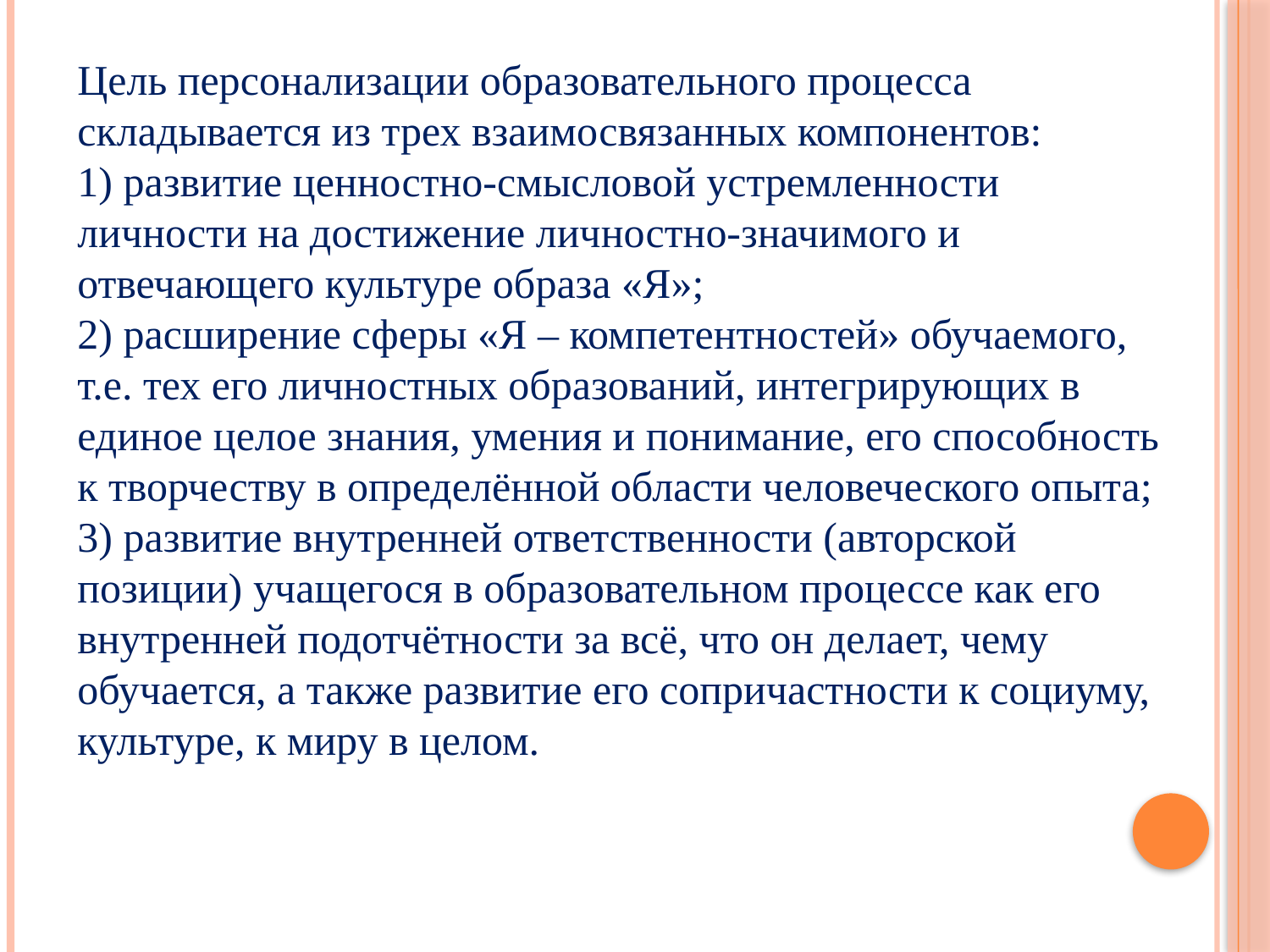

Цель персонализации образовательного процесса складывается из трех взаимосвязанных компонентов:
1) развитие ценностно‐смысловой устремленности личности на достижение личностно‐значимого и отвечающего культуре образа «Я»;
2) расширение сферы «Я – компетентностей» обучаемого, т.е. тех его личностных образований, интегрирующих в единое целое знания, умения и понимание, его способность к творчеству в определённой области человеческого опыта;
3) развитие внутренней ответственности (авторской позиции) учащегося в образовательном процессе как его внутренней подотчётности за всё, что он делает, чему обучается, а также развитие его сопричастности к социуму, культуре, к миру в целом.